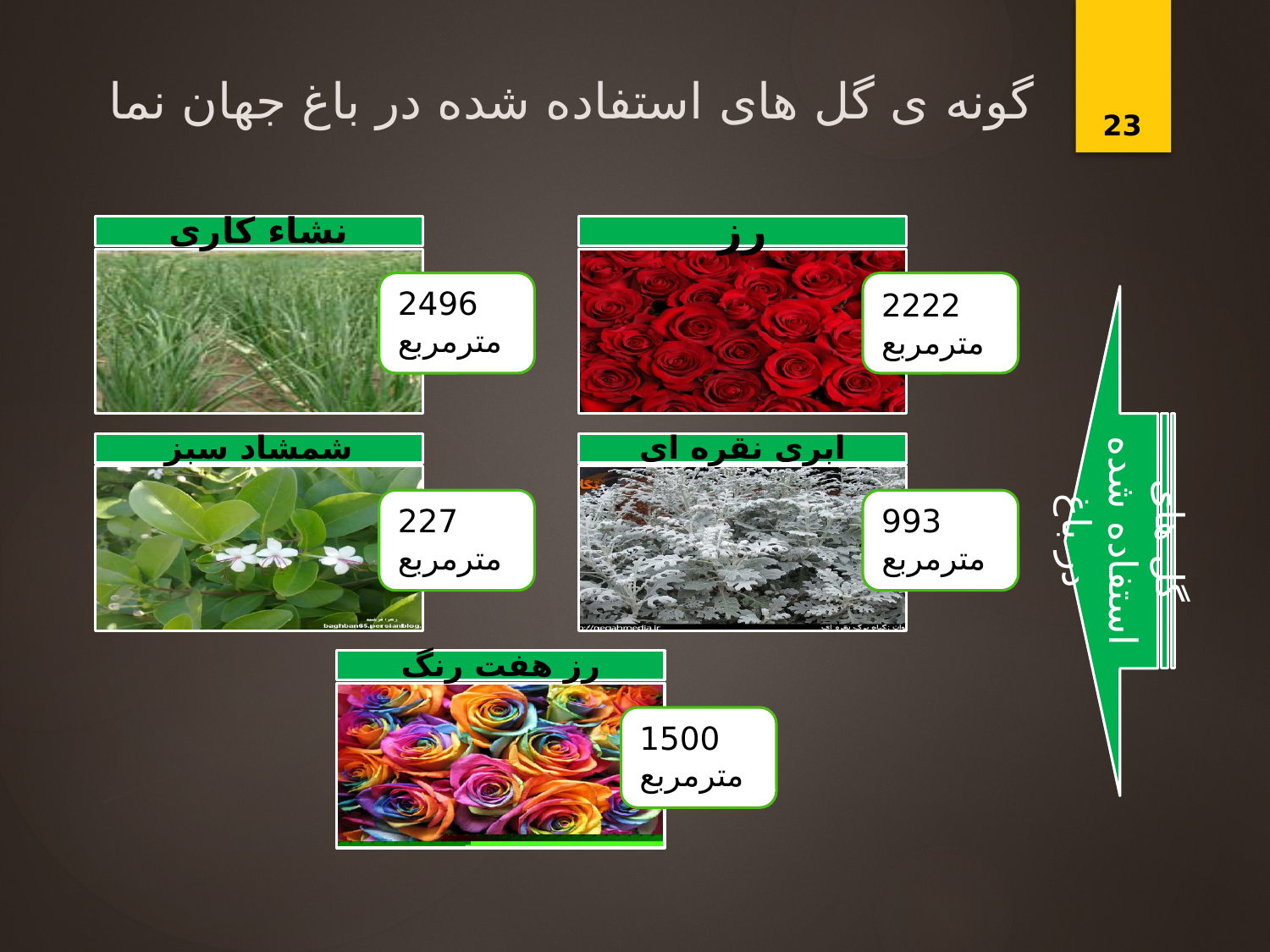

23
# گونه ی گل های استفاده شده در باغ جهان نما
2222 مترمربع
ابری نقره ای
993 مترمربع
2496 مترمربع
رز هفت رنگ
1500 مترمربع
شمشاد سبز
227 مترمربع
نشاء کاری
رز
گل های استفاده شده در باغ